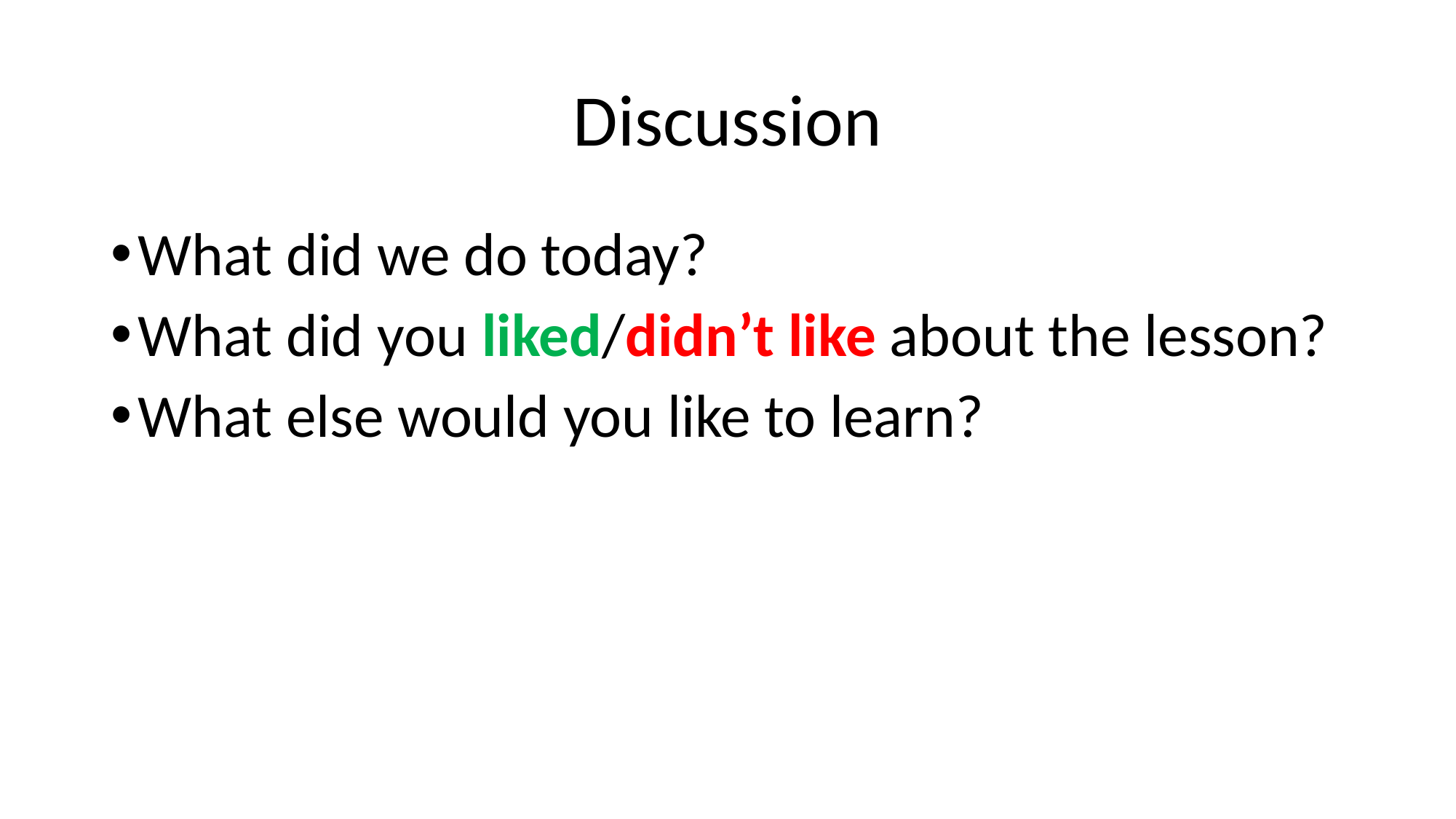

# Discussion
What did we do today?
What did you liked/didn’t like about the lesson?
What else would you like to learn?